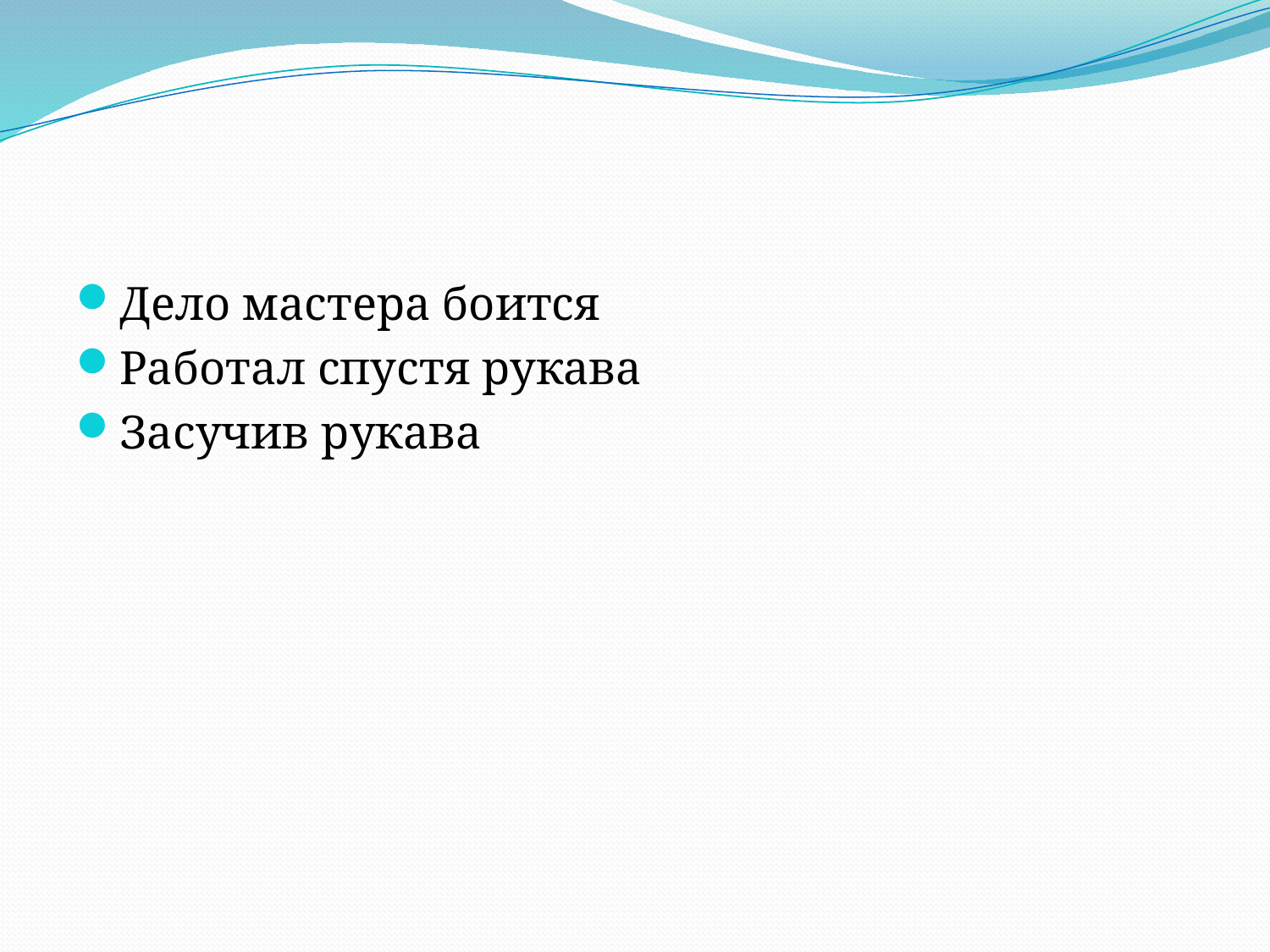

#
Дело мастера боится
Работал спустя рукава
Засучив рукава